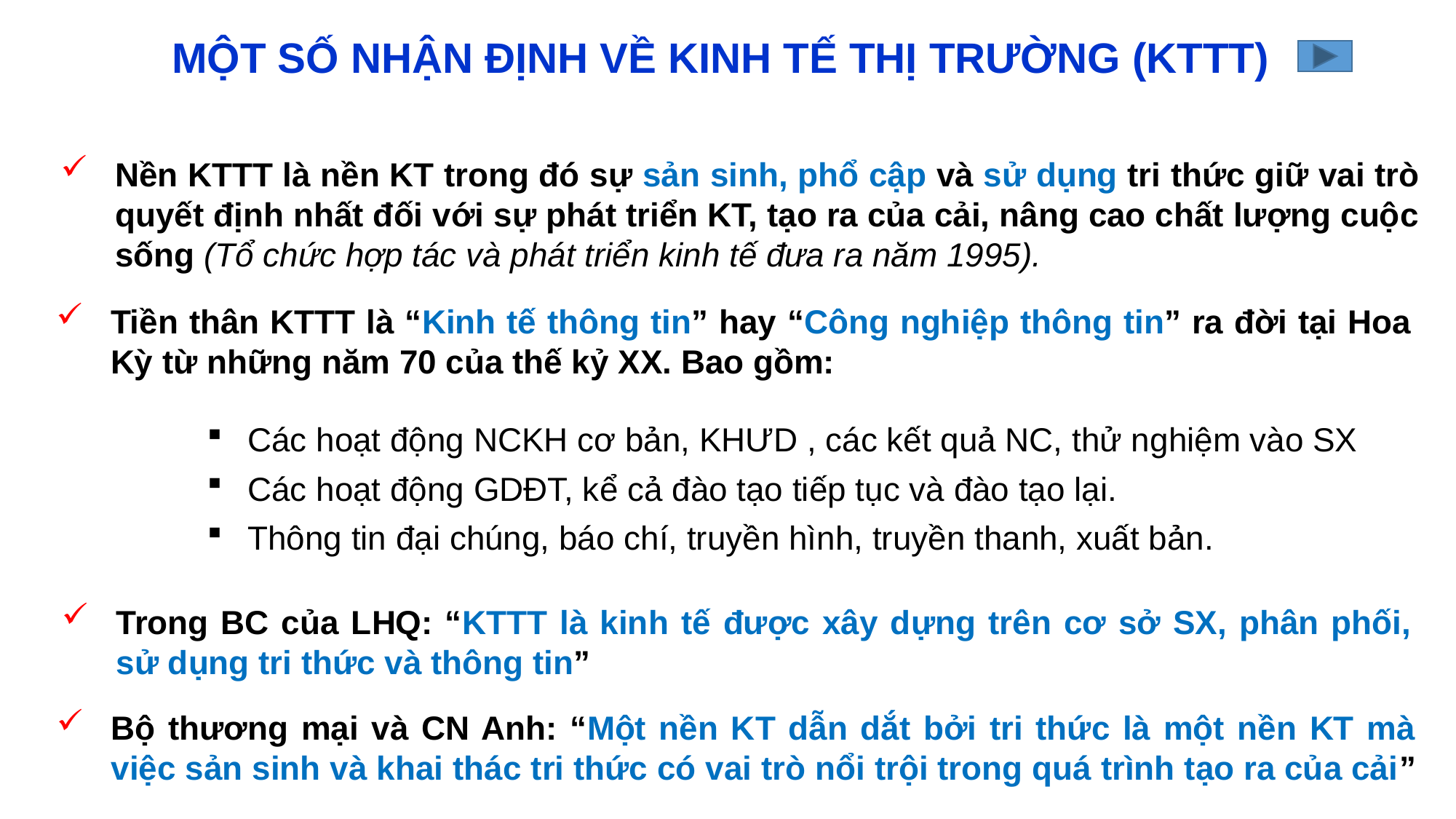

MỘT SỐ NHẬN ĐỊNH VỀ KINH TẾ THỊ TRƯỜNG (KTTT)

Nền KTTT là nền KT trong đó sự sản sinh, phổ cập và sử dụng tri thức giữ vai trò quyết định nhất đối với sự phát triển KT, tạo ra của cải, nâng cao chất lượng cuộc sống (Tổ chức hợp tác và phát triển kinh tế đưa ra năm 1995).
Tiền thân KTTT là “Kinh tế thông tin” hay “Công nghiệp thông tin” ra đời tại Hoa Kỳ từ những năm 70 của thế kỷ XX. Bao gồm:
Các hoạt động NCKH cơ bản, KHƯD , các kết quả NC, thử nghiệm vào SX
Các hoạt động GDĐT, kể cả đào tạo tiếp tục và đào tạo lại.
Thông tin đại chúng, báo chí, truyền hình, truyền thanh, xuất bản.
Trong BC của LHQ: “KTTT là kinh tế được xây dựng trên cơ sở SX, phân phối, sử dụng tri thức và thông tin”
Bộ thương mại và CN Anh: “Một nền KT dẫn dắt bởi tri thức là một nền KT mà việc sản sinh và khai thác tri thức có vai trò nổi trội trong quá trình tạo ra của cải”